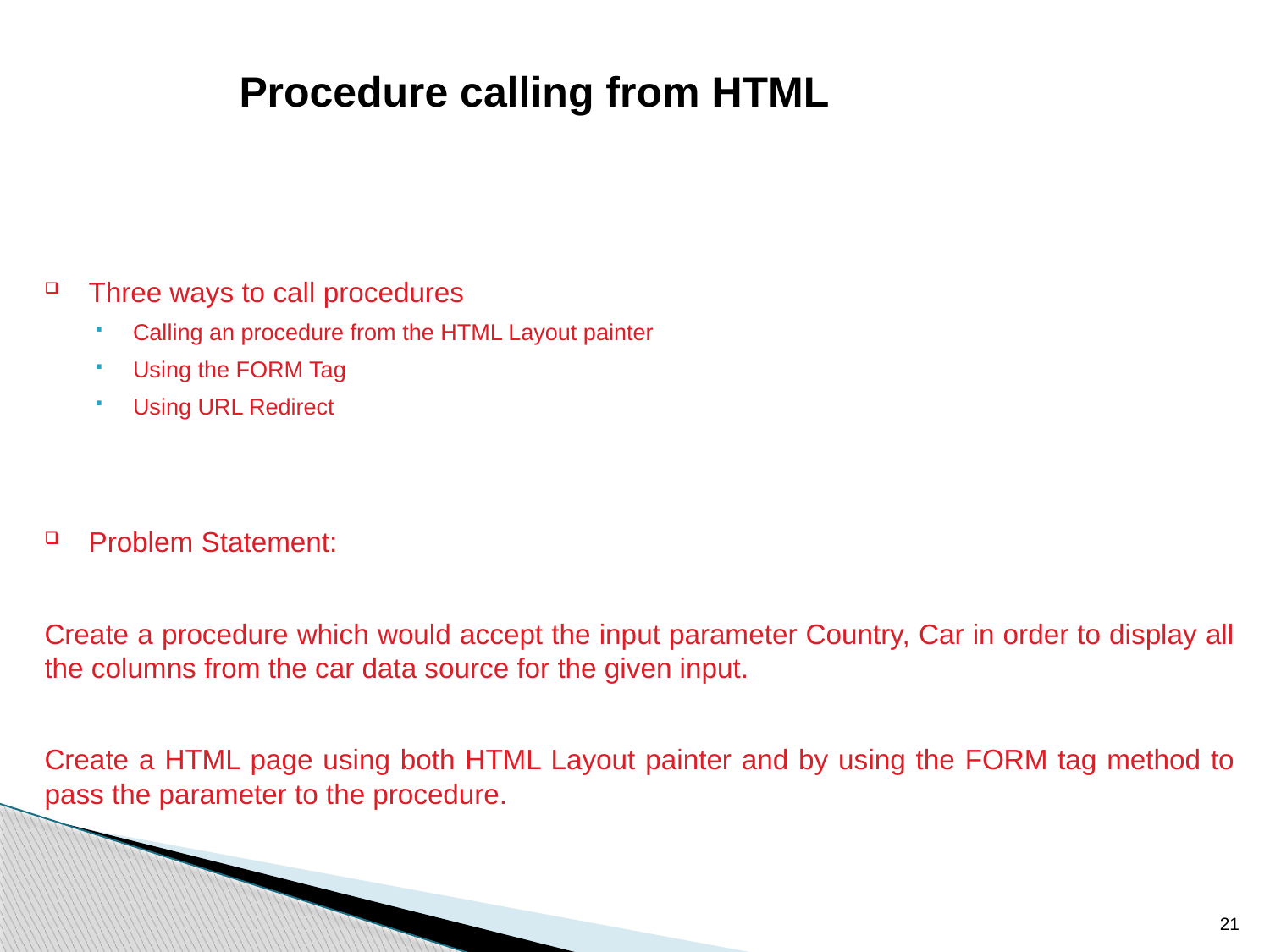

# Procedure calling from HTML

Three ways to call procedures
Calling an procedure from the HTML Layout painter
Using the FORM Tag
Using URL Redirect

Problem Statement:

Create a procedure which would accept the input parameter Country, Car in order to display all the columns from the car data source for the given input.

Create a HTML page using both HTML Layout painter and by using the FORM tag method to pass the parameter to the procedure.
21